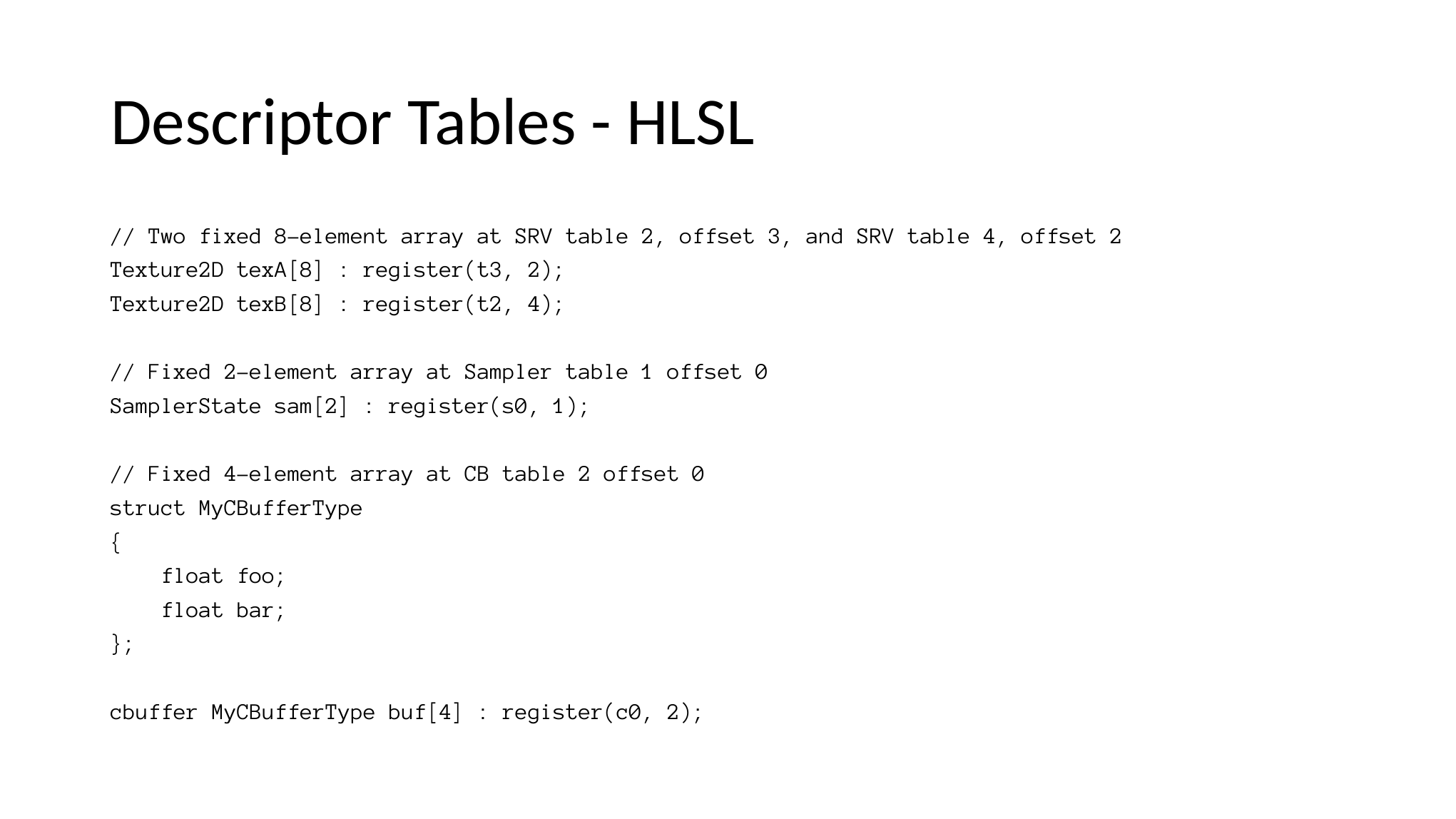

# Descriptor Tables - HLSL
// Two fixed 8-element array at SRV table 2, offset 3, and SRV table 4, offset 2
Texture2D texA[8] : register(t3, 2);
Texture2D texB[8] : register(t2, 4);

// Fixed 2-element array at Sampler table 1 offset 0
SamplerState sam[2] : register(s0, 1);

// Fixed 4-element array at CB table 2 offset 0
struct MyCBufferType
{
    float foo;
    float bar;
};

cbuffer MyCBufferType buf[4] : register(c0, 2);